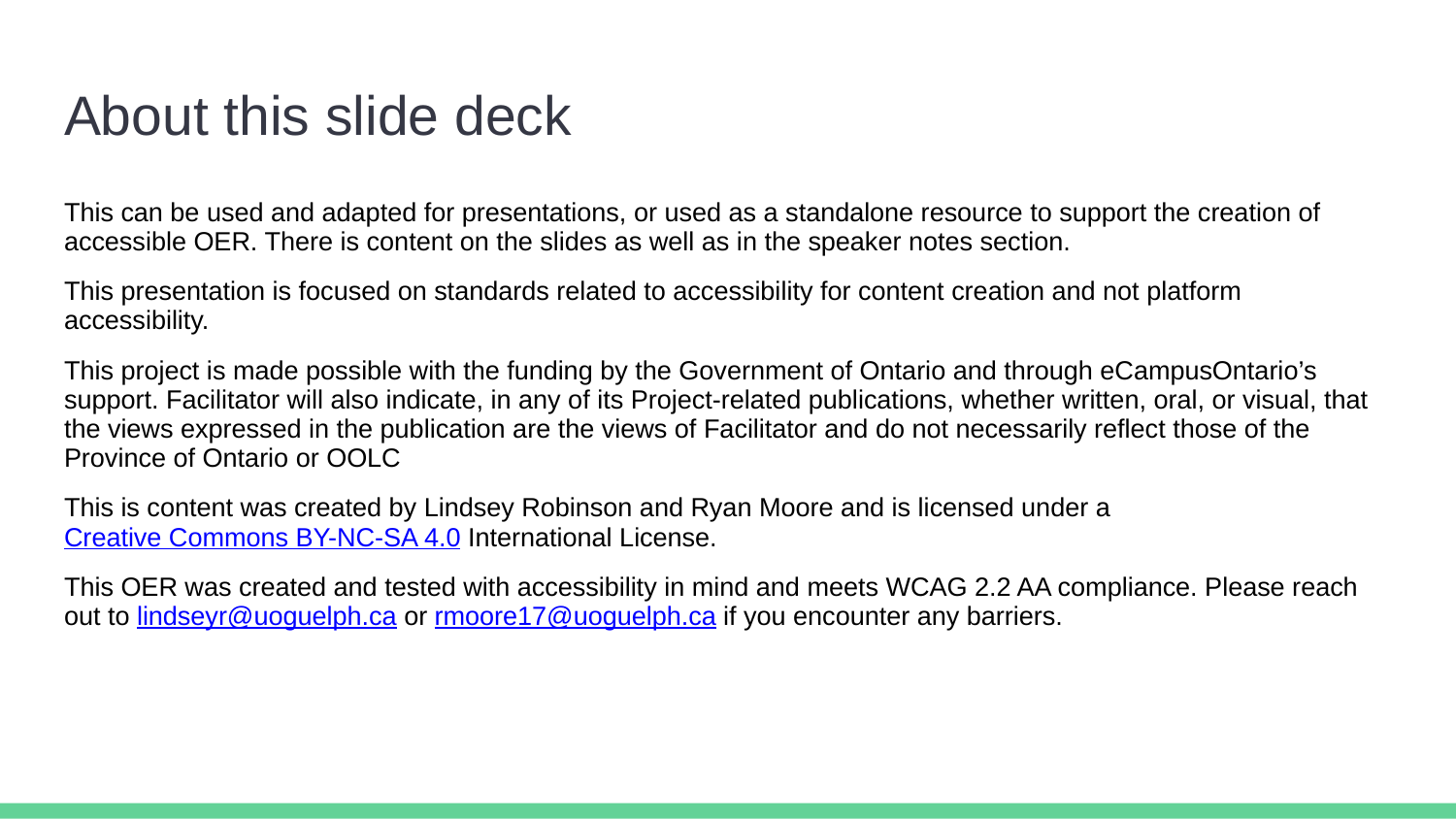

# About this slide deck
This can be used and adapted for presentations, or used as a standalone resource to support the creation of accessible OER. There is content on the slides as well as in the speaker notes section.
This presentation is focused on standards related to accessibility for content creation and not platform accessibility.
This project is made possible with the funding by the Government of Ontario and through eCampusOntario’s support. Facilitator will also indicate, in any of its Project-related publications, whether written, oral, or visual, that the views expressed in the publication are the views of Facilitator and do not necessarily reflect those of the Province of Ontario or OOLC
This is content was created by Lindsey Robinson and Ryan Moore and is licensed under a Creative Commons BY-NC-SA 4.0 International License.
This OER was created and tested with accessibility in mind and meets WCAG 2.2 AA compliance. Please reach out to lindseyr@uoguelph.ca or rmoore17@uoguelph.ca if you encounter any barriers.